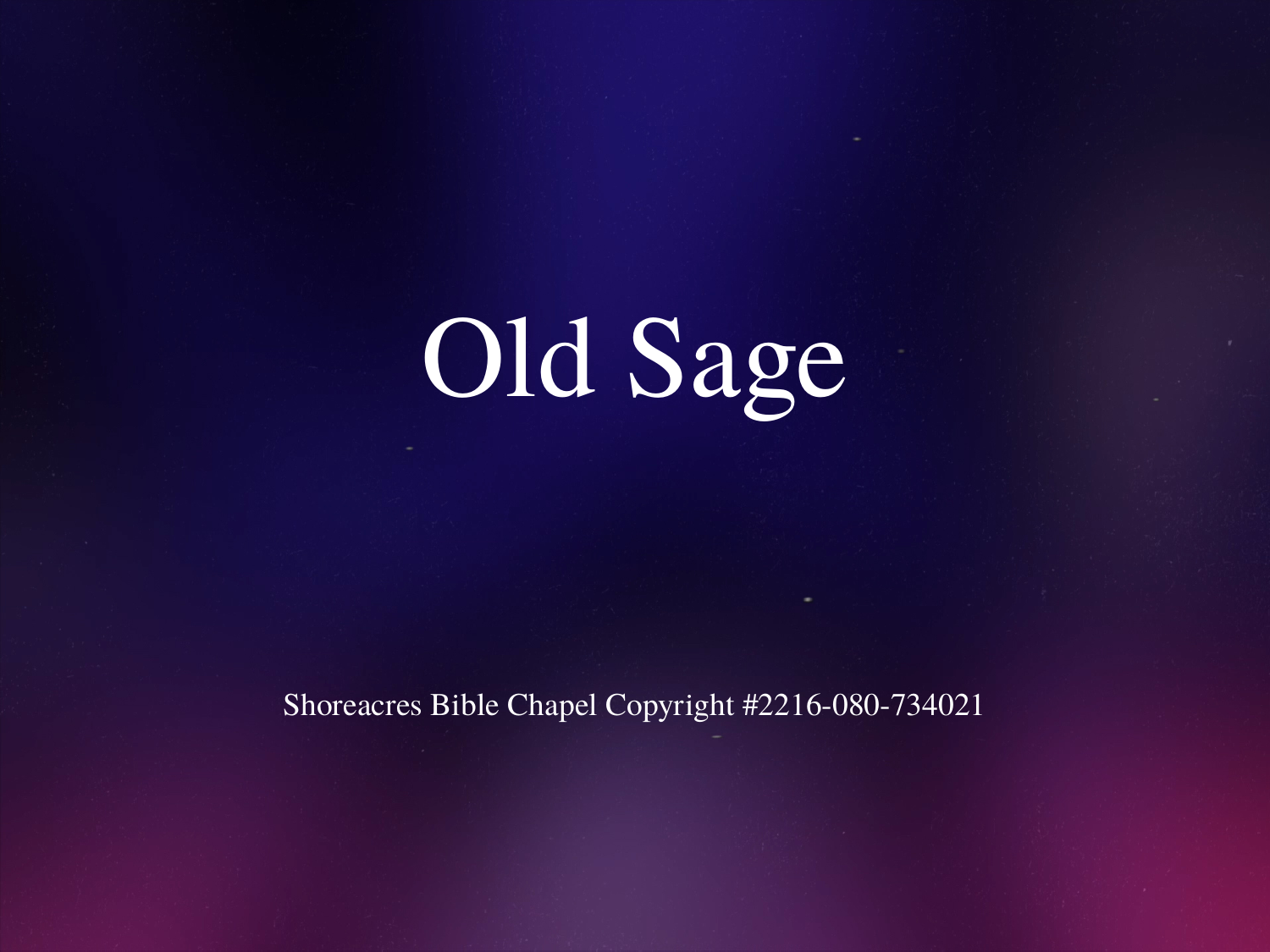

# Old Sage
Shoreacres Bible Chapel Copyright #2216-080-734021